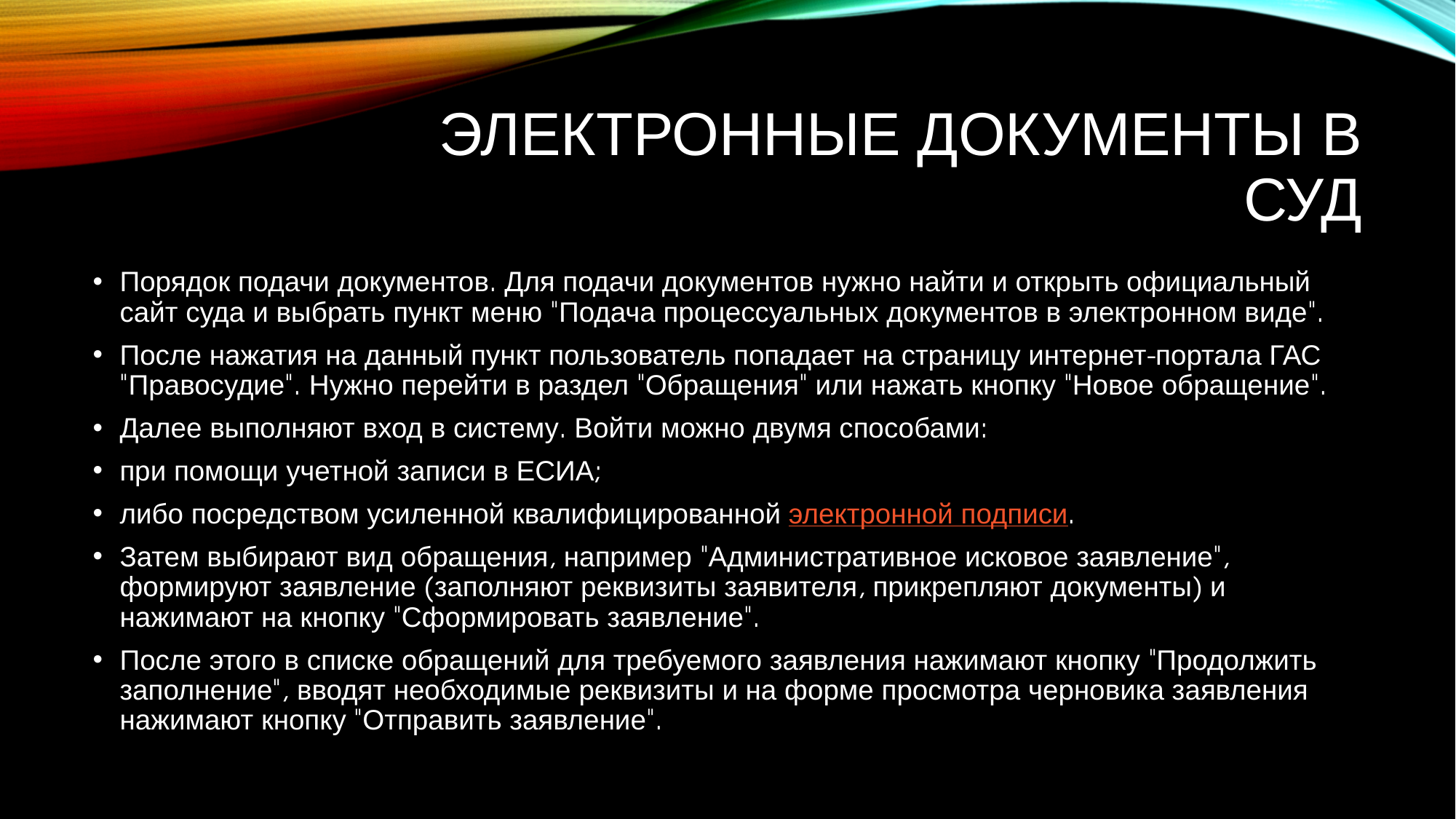

# Электронные документы в суд
Порядок подачи документов. Для подачи документов нужно найти и открыть официальный сайт суда и выбрать пункт меню "Подача процессуальных документов в электронном виде".
После нажатия на данный пункт пользователь попадает на страницу интернет-портала ГАС "Правосудие". Нужно перейти в раздел "Обращения" или нажать кнопку "Новое обращение".
Далее выполняют вход в систему. Войти можно двумя способами:
при помощи учетной записи в ЕСИА;
либо посредством усиленной квалифицированной электронной подписи.
Затем выбирают вид обращения, например "Административное исковое заявление", формируют заявление (заполняют реквизиты заявителя, прикрепляют документы) и нажимают на кнопку "Сформировать заявление".
После этого в списке обращений для требуемого заявления нажимают кнопку "Продолжить заполнение", вводят необходимые реквизиты и на форме просмотра черновика заявления нажимают кнопку "Отправить заявление".